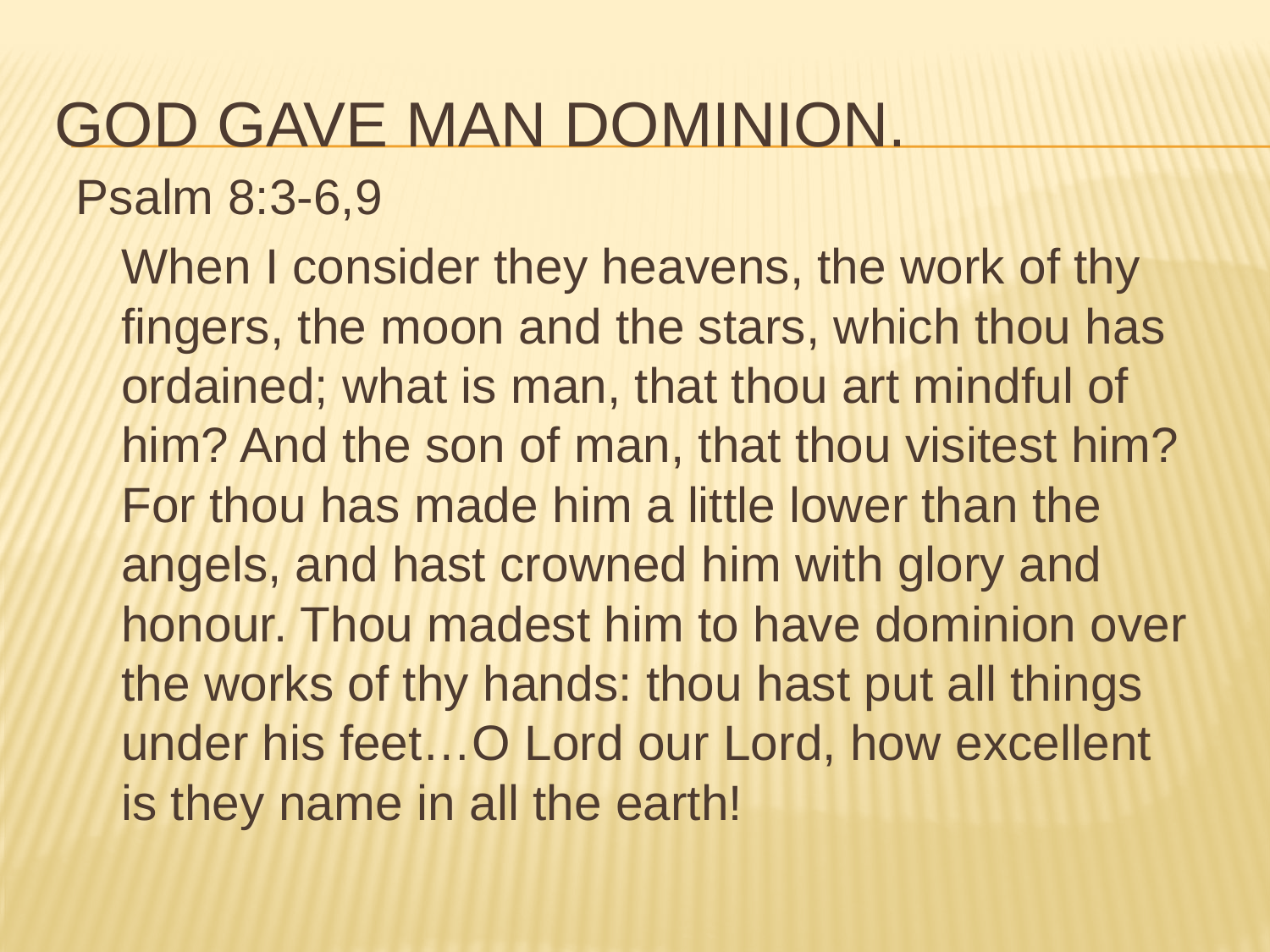

# God gave man dominion.
Psalm 8:3-6,9
	When I consider they heavens, the work of thy fingers, the moon and the stars, which thou has ordained; what is man, that thou art mindful of him? And the son of man, that thou visitest him? For thou has made him a little lower than the angels, and hast crowned him with glory and honour. Thou madest him to have dominion over the works of thy hands: thou hast put all things under his feet…O Lord our Lord, how excellent is they name in all the earth!